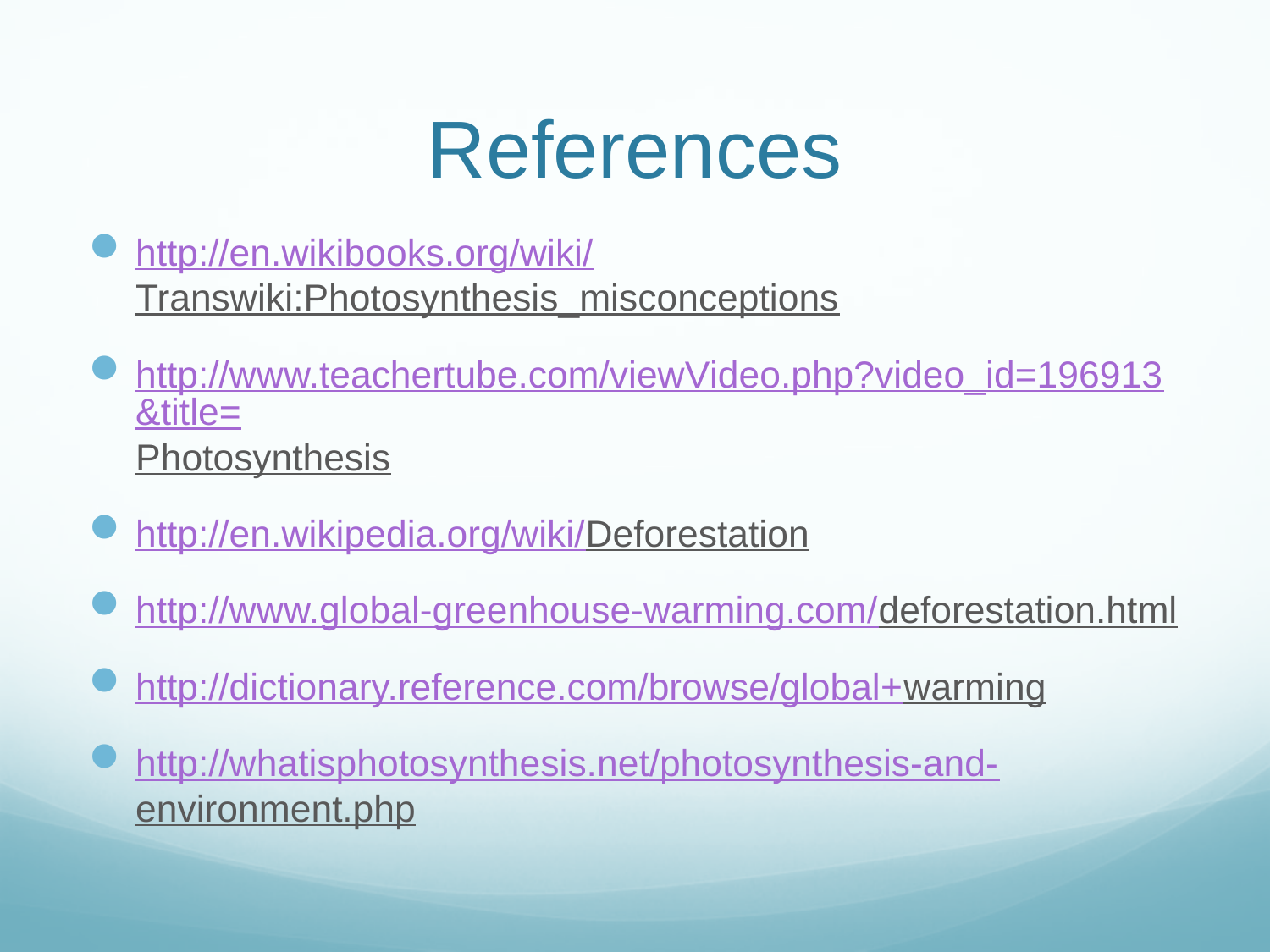

# References
http://en.wikibooks.org/wiki/Transwiki:Photosynthesis_misconceptions
http://www.teachertube.com/viewVideo.php?video_id=196913&title=Photosynthesis
http://en.wikipedia.org/wiki/Deforestation
http://www.global-greenhouse-warming.com/deforestation.html
http://dictionary.reference.com/browse/global+warming
http://whatisphotosynthesis.net/photosynthesis-and-environment.php